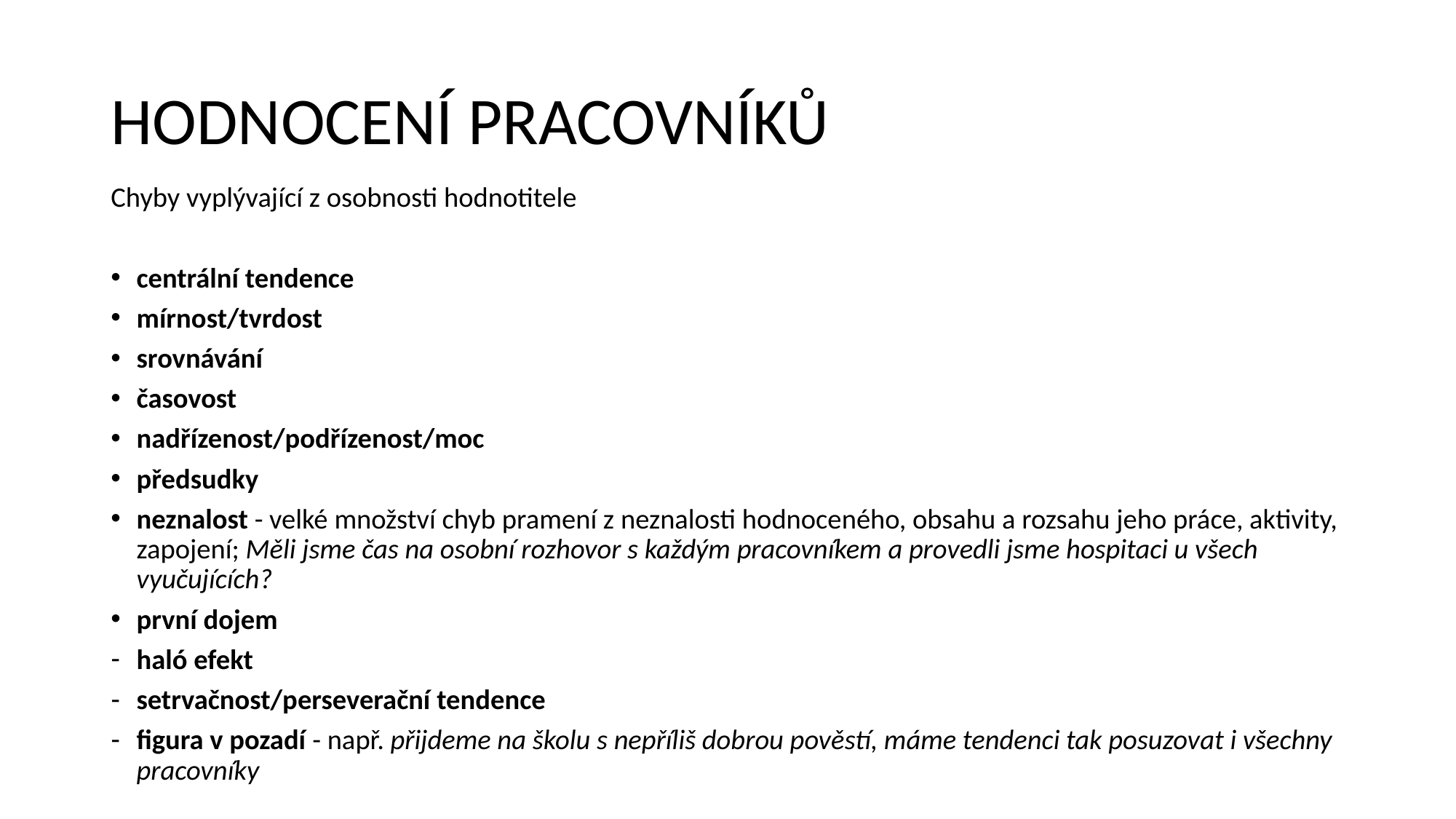

# HODNOCENÍ PRACOVNÍKŮ

Chyby vyplývající z osobnosti hodnotitele

centrální tendence
mírnost/tvrdost
srovnávání
časovost
nadřízenost/podřízenost/moc
předsudky
neznalost - velké množství chyb pramení z neznalosti hodnoceného, obsahu a rozsahu jeho práce, aktivity, zapojení; Měli jsme čas na osobní rozhovor s každým pracovníkem a provedli jsme hospitaci u všech vyučujících?
první dojem
haló efekt
setrvačnost/perseverační tendence
figura v pozadí - např. přijdeme na školu s nepříliš dobrou pověstí, máme tendenci tak posuzovat i všechny pracovníky